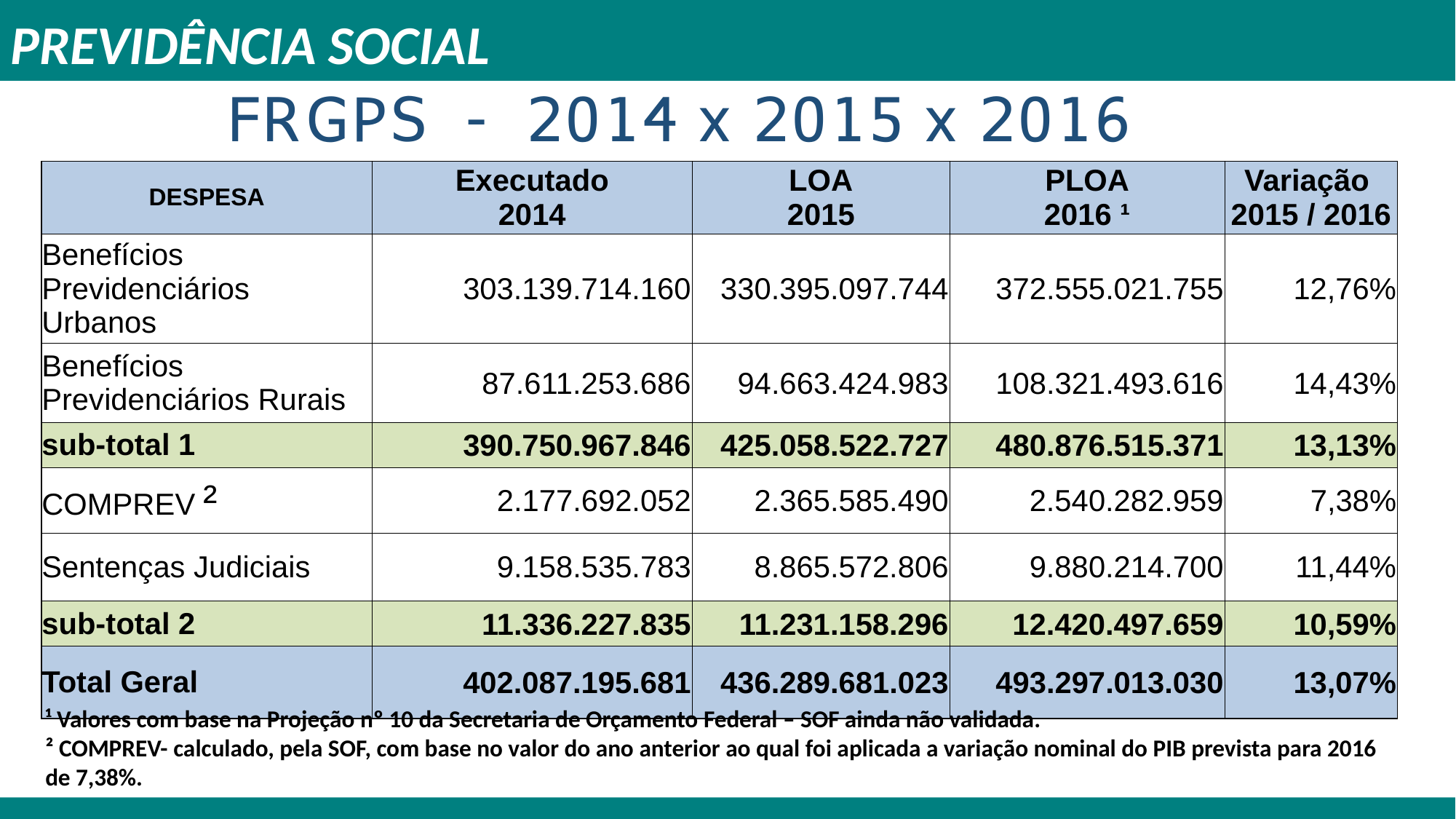

PREVIDÊNCIA SOCIAL
FRGPS  -  2014 x 2015 x 2016
| DESPESA | Executado 2014 | LOA 2015 | PLOA 2016 ¹ | Variação 2015 / 2016 |
| --- | --- | --- | --- | --- |
| Benefícios Previdenciários Urbanos | 303.139.714.160 | 330.395.097.744 | 372.555.021.755 | 12,76% |
| Benefícios Previdenciários Rurais | 87.611.253.686 | 94.663.424.983 | 108.321.493.616 | 14,43% |
| sub-total 1 | 390.750.967.846 | 425.058.522.727 | 480.876.515.371 | 13,13% |
| COMPREV ² | 2.177.692.052 | 2.365.585.490 | 2.540.282.959 | 7,38% |
| Sentenças Judiciais | 9.158.535.783 | 8.865.572.806 | 9.880.214.700 | 11,44% |
| sub-total 2 | 11.336.227.835 | 11.231.158.296 | 12.420.497.659 | 10,59% |
| Total Geral | 402.087.195.681 | 436.289.681.023 | 493.297.013.030 | 13,07% |
¹ Valores com base na Projeção nº 10 da Secretaria de Orçamento Federal – SOF ainda não validada.
² COMPREV- calculado, pela SOF, com base no valor do ano anterior ao qual foi aplicada a variação nominal do PIB prevista para 2016 de 7,38%.